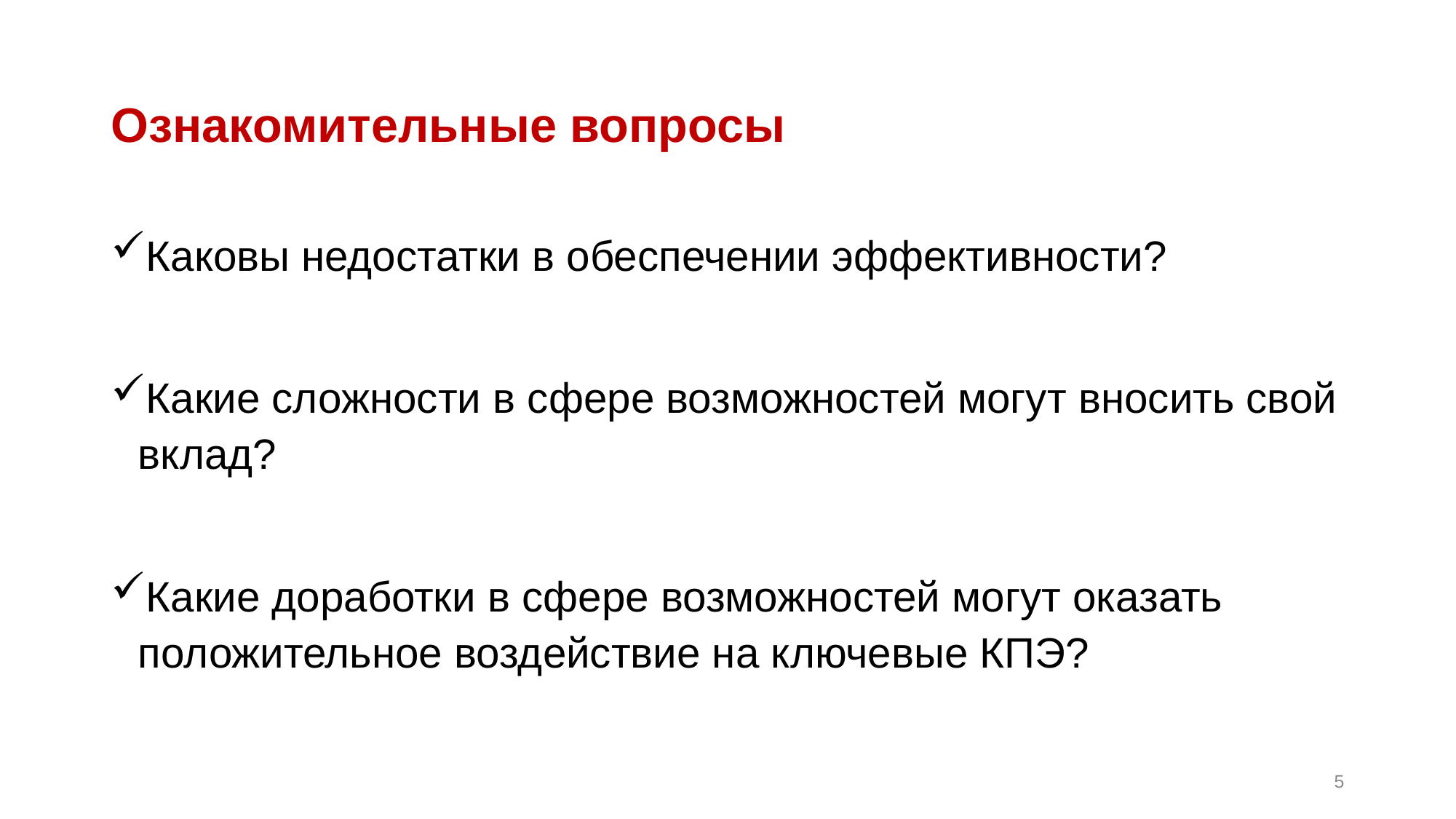

# Ознакомительные вопросы
Каковы недостатки в обеспечении эффективности?

Какие сложности в сфере возможностей могут вносить свой вклад?

Какие доработки в сфере возможностей могут оказать положительное воздействие на ключевые КПЭ?
5